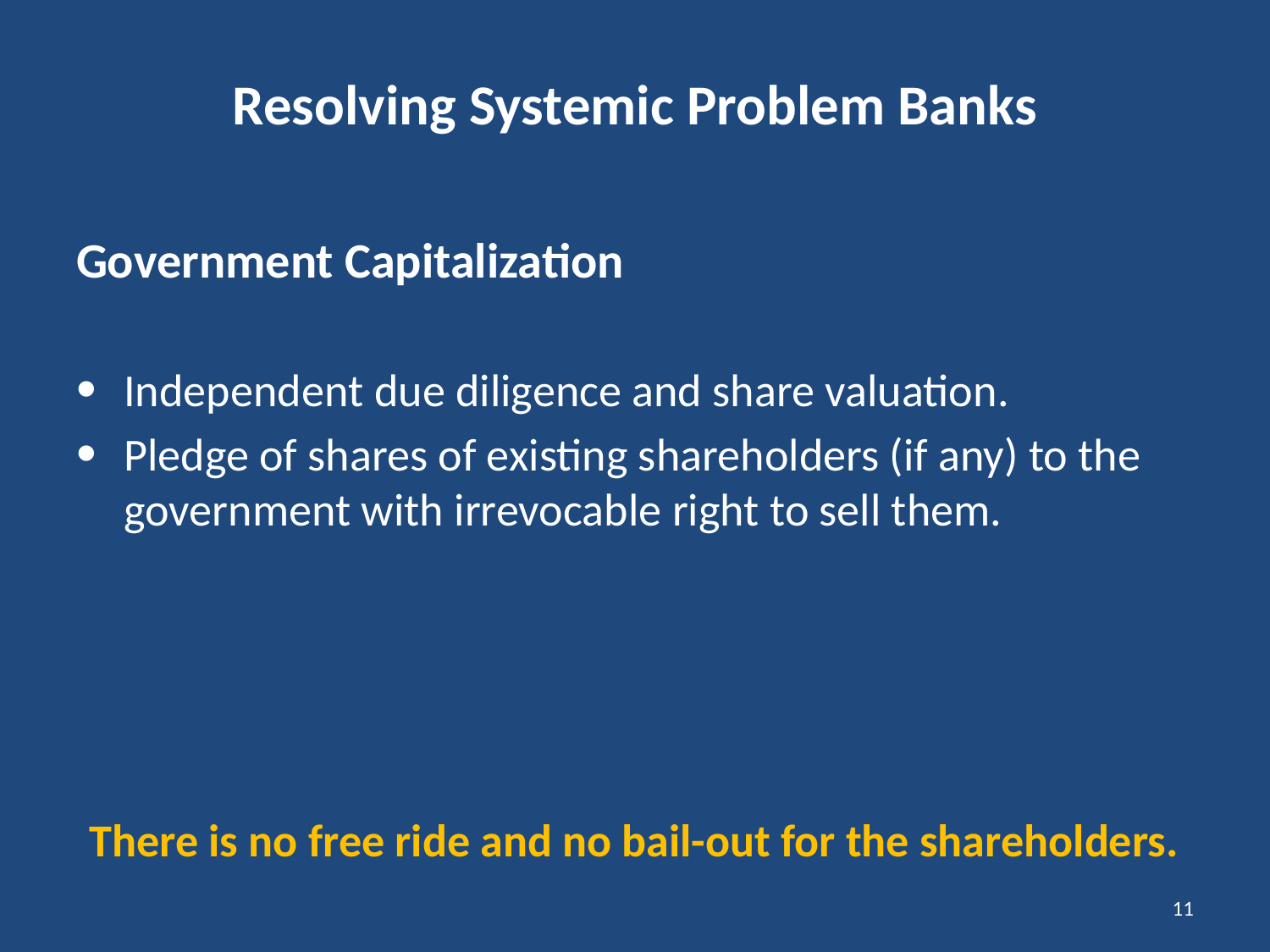

# Resolving Systemic Problem Banks
Government Capitalization

Independent due diligence and share valuation.
Pledge of shares of existing shareholders (if any) to the government with irrevocable right to sell them.

There is no free ride and no bail-out for the shareholders.

11